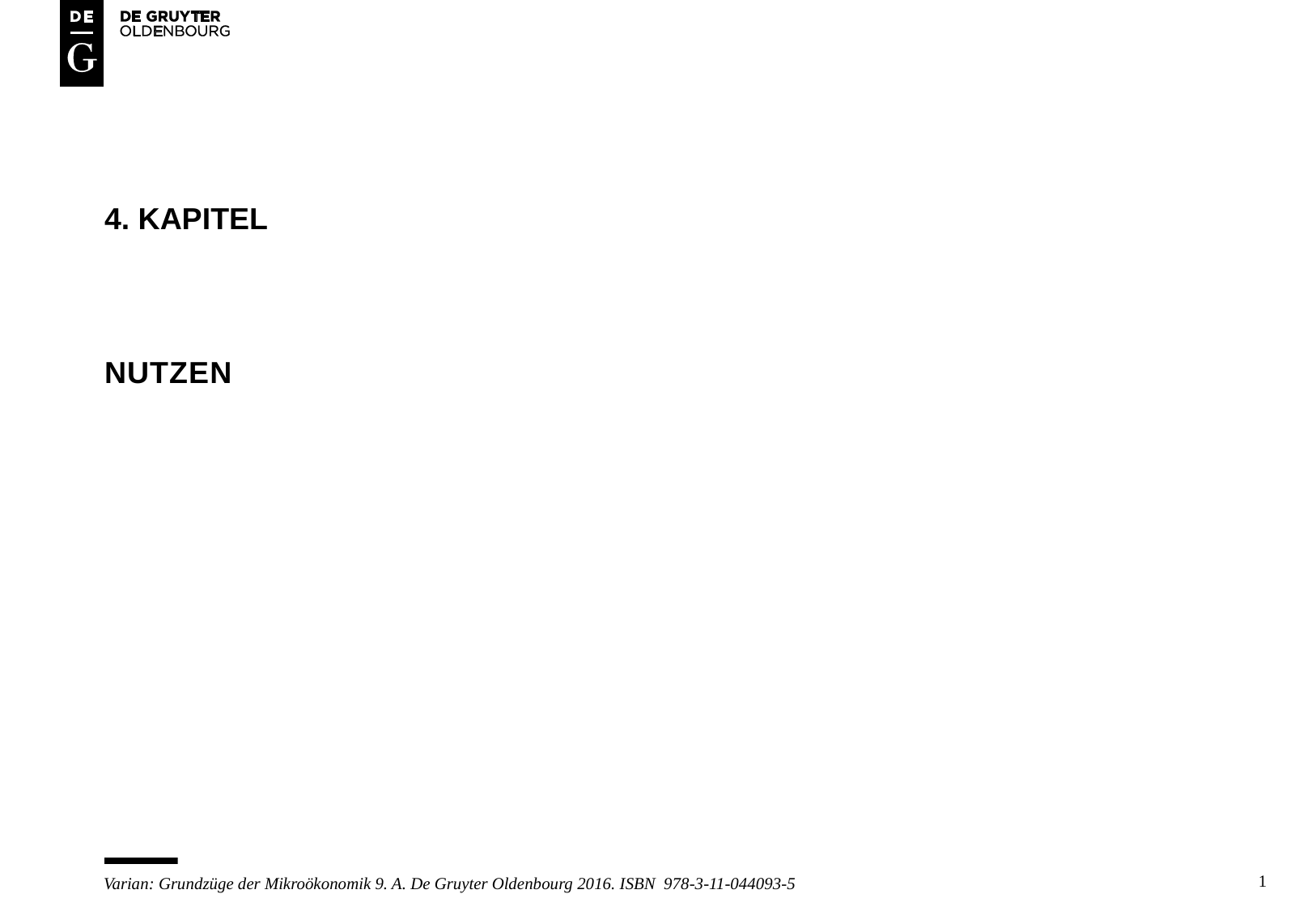

# 4. Kapitel

Nutzen
1
Varian: Grundzüge der Mikroökonomik 9. A. De Gruyter Oldenbourg 2016. ISBN  978-3-11-044093-5